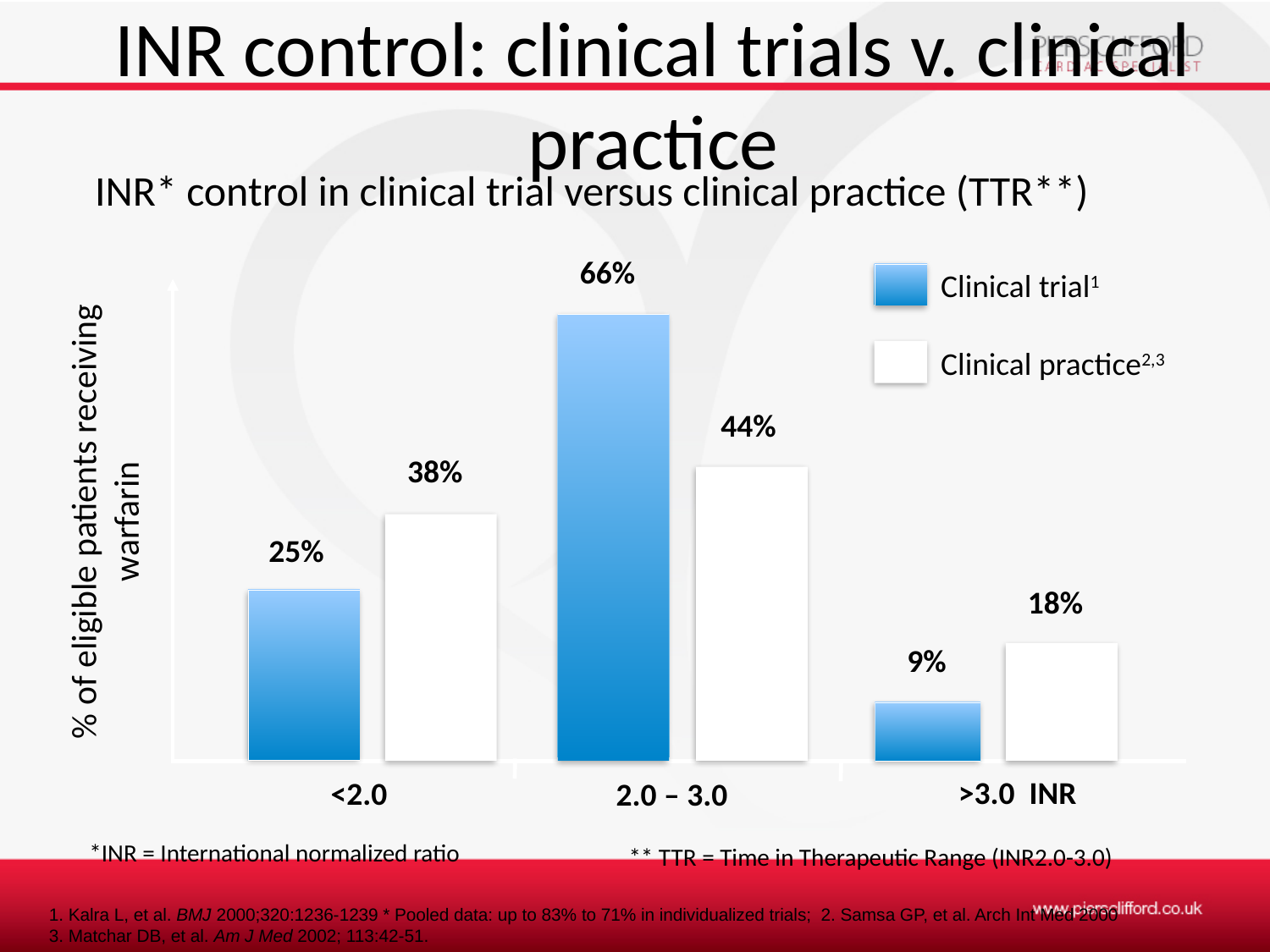

INR control: clinical trials v. clinical practice
INR* control in clinical trial versus clinical practice (TTR**)
66%
Clinical trial1

Clinical practice2,3

44%
38%

% of eligible patients receiving warfarin

25%
18%

9%

>3.0  INR
<2.0
2.0 – 3.0
*INR = International normalized ratio
** TTR = Time in Therapeutic Range (INR2.0-3.0)
1. Kalra L, et al. BMJ 2000;320:1236-1239 * Pooled data: up to 83% to 71% in individualized trials;  2. Samsa GP, et al. Arch Int Med 2000
3. Matchar DB, et al. Am J Med 2002; 113:42-51.